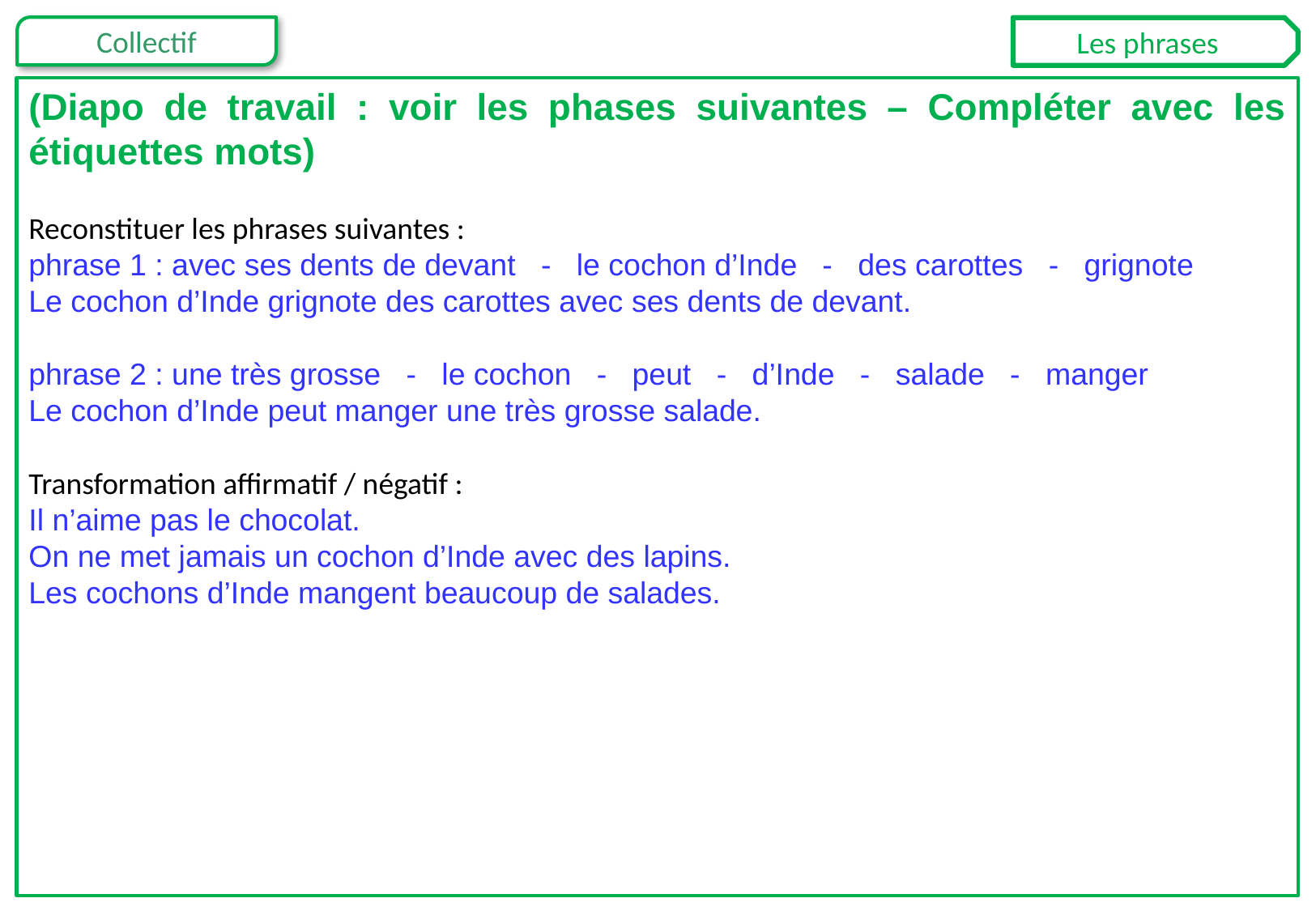

Les phrases
(Diapo de travail : voir les phases suivantes – Compléter avec les étiquettes mots)

Reconstituer les phrases suivantes :
phrase 1 : avec ses dents de devant   -   le cochon d’Inde   -   des carottes   -   grignote
Le cochon d’Inde grignote des carottes avec ses dents de devant.

phrase 2 : une très grosse   -   le cochon   -   peut   -   d’Inde   -   salade   -   manger
Le cochon d’Inde peut manger une très grosse salade.

Transformation affirmatif / négatif :
Il n’aime pas le chocolat.
On ne met jamais un cochon d’Inde avec des lapins.
Les cochons d’Inde mangent beaucoup de salades.